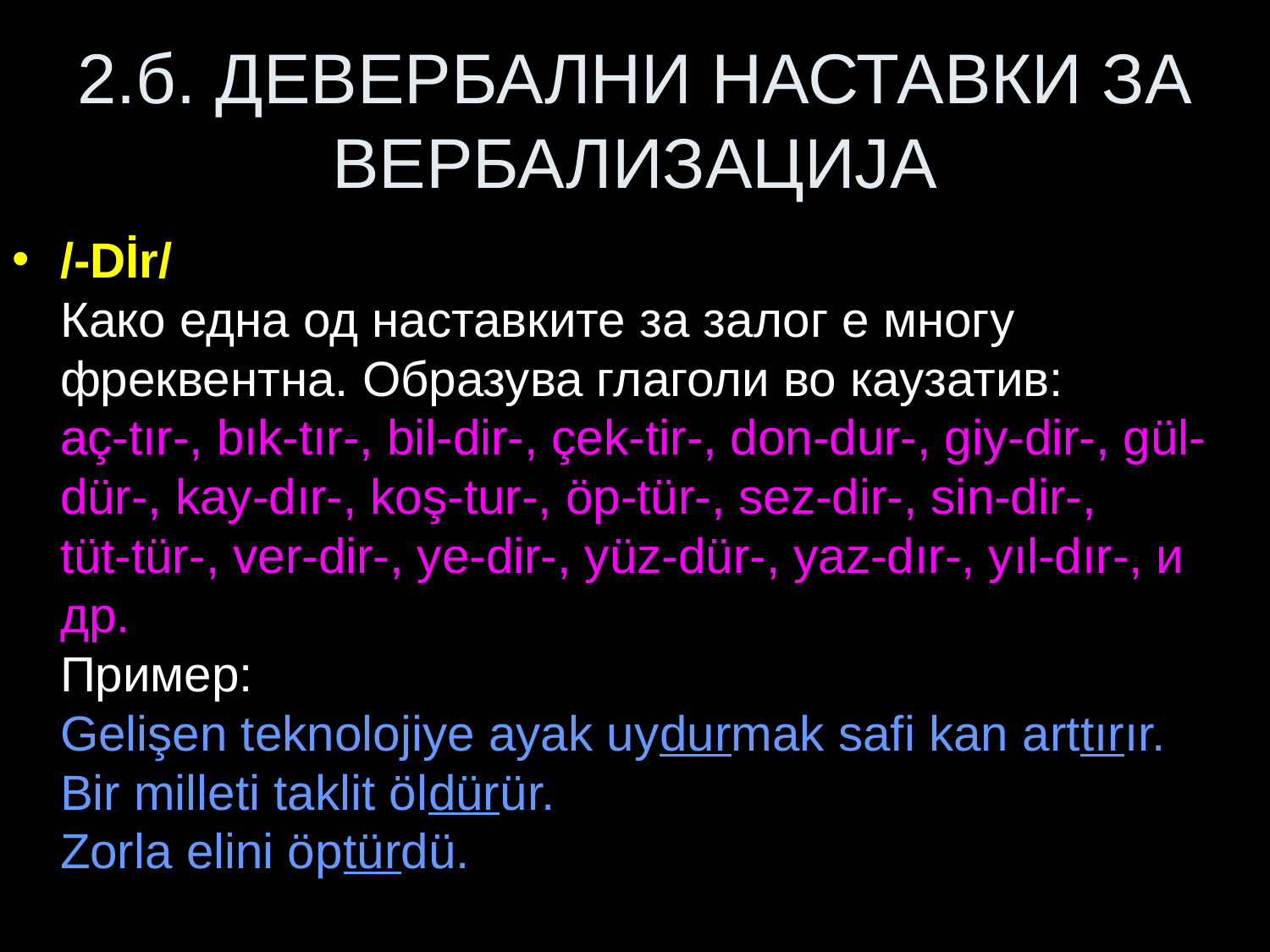

# 2.б. ДЕВЕРБАЛНИ НАСТАВКИ ЗА ВЕРБАЛИЗАЦИЈА
/-Dİr/
Како една од наставките за залог е многу фреквентна. Образува глаголи во каузатив:
aç-tır-, bık-tır-, bil-dir-, çek-tir-, don-dur-, giy-dir-, gül-dür-, kay-dır-, koş-tur-, öp-tür-, sez-dir-, sin-dir-,
tüt-tür-, ver-dir-, ye-dir-, yüz-dür-, yaz-dır-, yıl-dır-, и др.
Пример:
Gelişen teknolojiye ayak uydurmak safi kan arttırır.
Bir milleti taklit öldürür.
Zorla elini öptürdü.